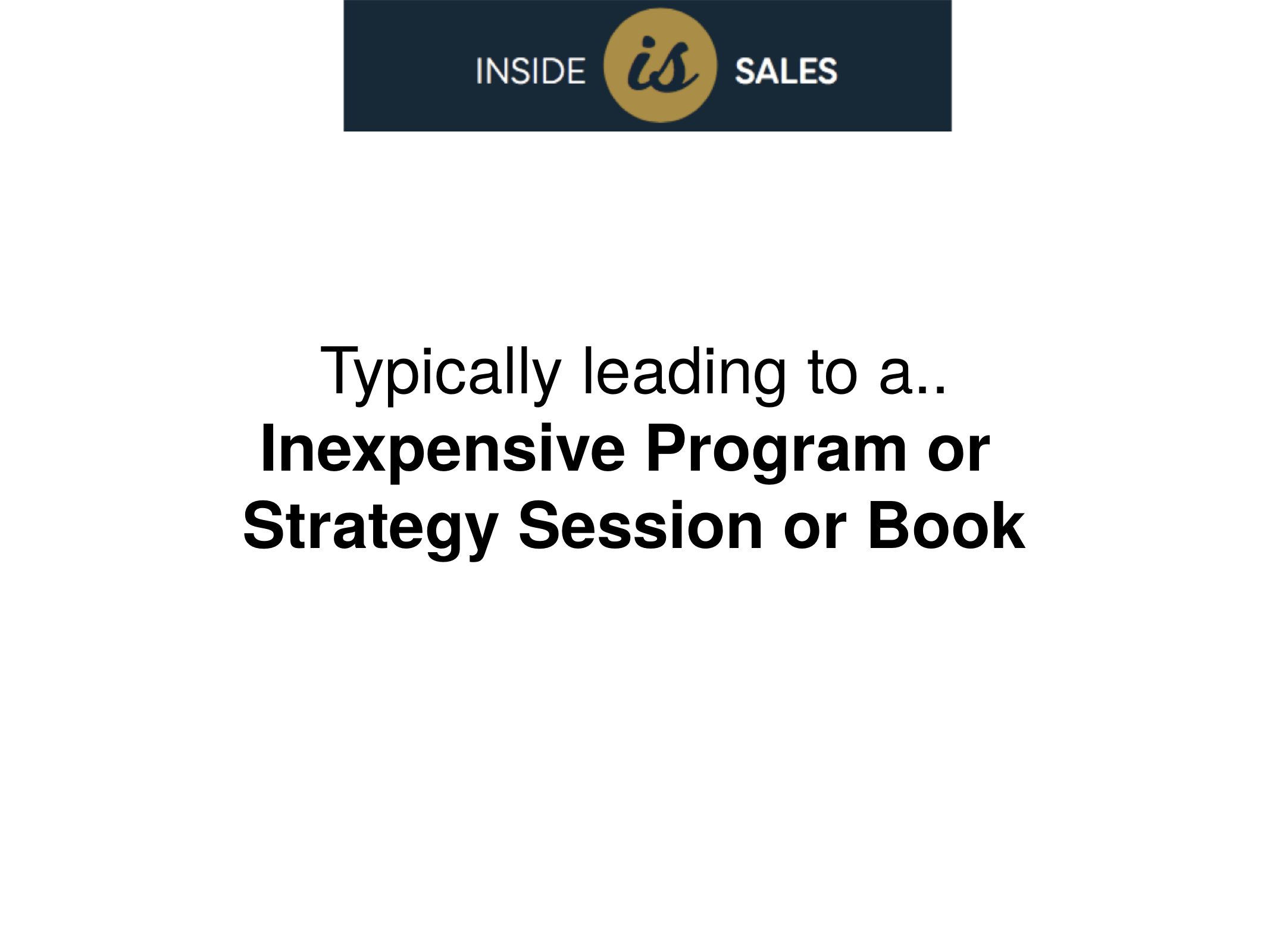

# Typically leading to a..
Inexpensive Program or
Strategy Session or Book